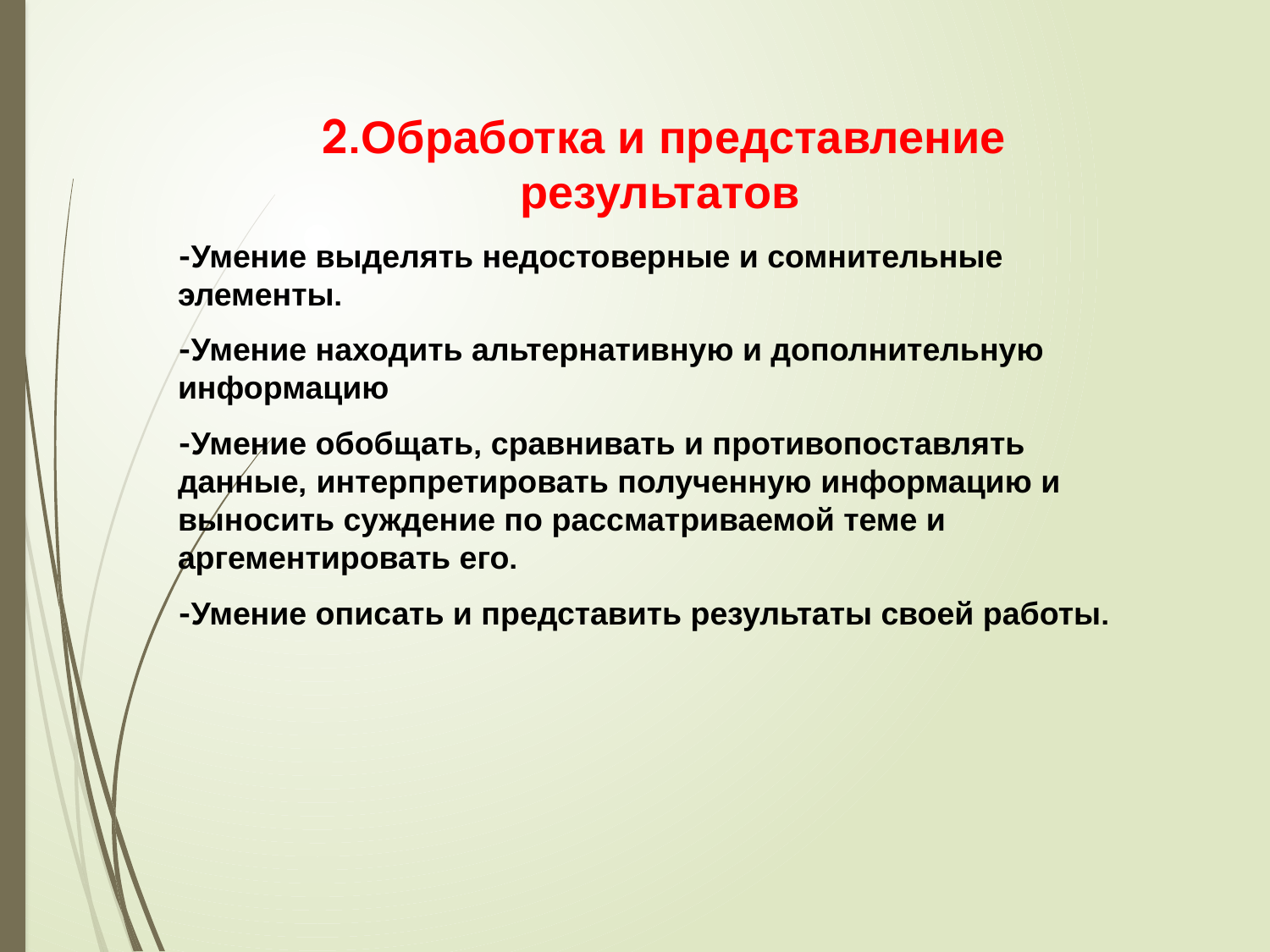

#
 2.Обработка и представление результатов
-Умение выделять недостоверные и сомнительные элементы.
-Умение находить альтернативную и дополнительную информацию
-Умение обобщать, сравнивать и противопоставлять данные, интерпретировать полученную информацию и выносить суждение по рассматриваемой теме и аргементировать его.
-Умение описать и представить результаты своей работы.